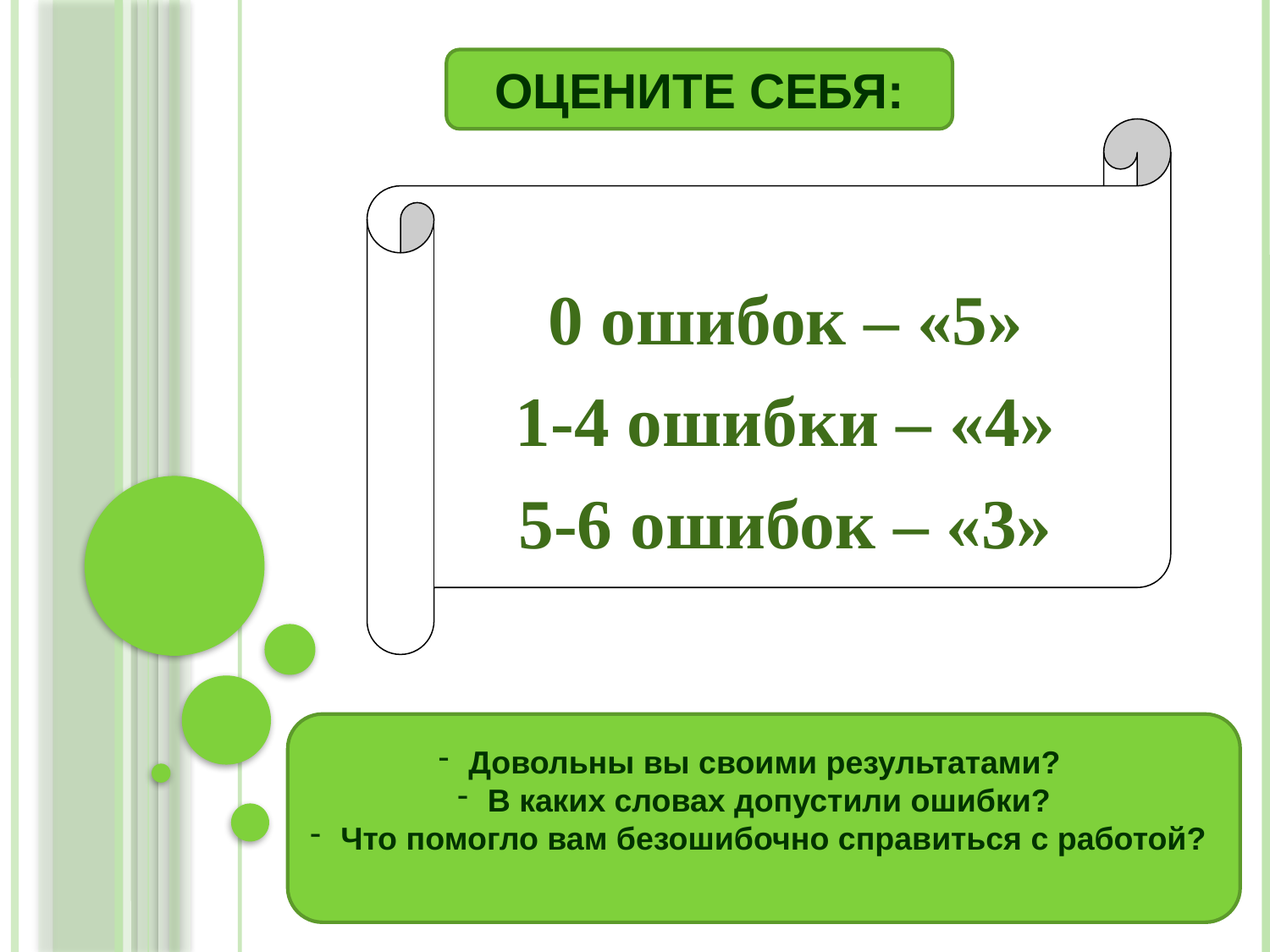

ОЦЕНИТЕ СЕБЯ:

0 ошибок – «5»
1-4 ошибки – «4»
5-6 ошибок – «3»
Довольны вы своими результатами?
В каких словах допустили ошибки?
 Что помогло вам безошибочно справиться с работой?